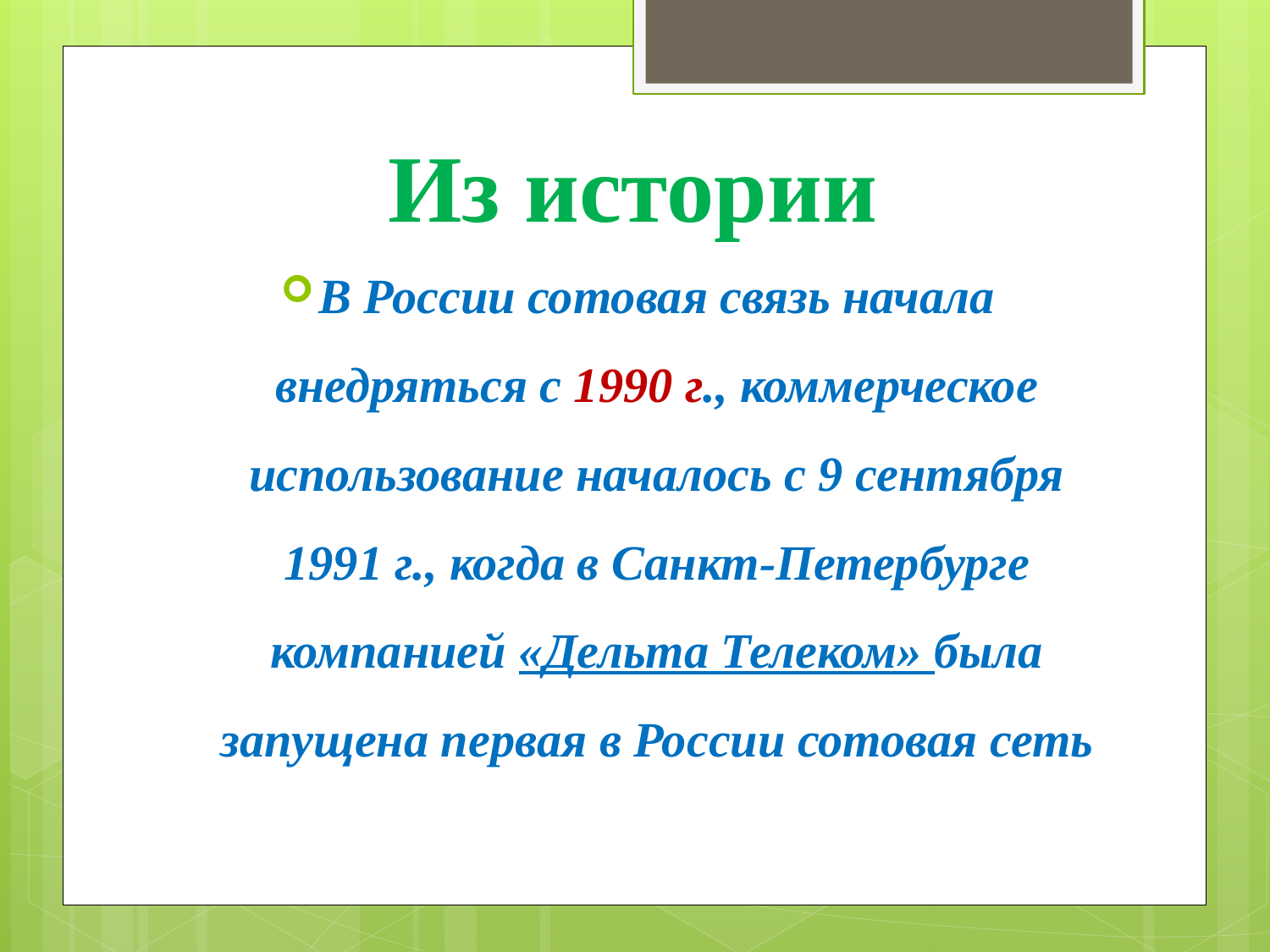

# Из истории
В России сотовая связь начала внедряться с 1990 г., коммерческое использование началось с 9 сентября 1991 г., когда в Санкт-Петербурге компанией «Дельта Телеком» была запущена первая в России сотовая сеть